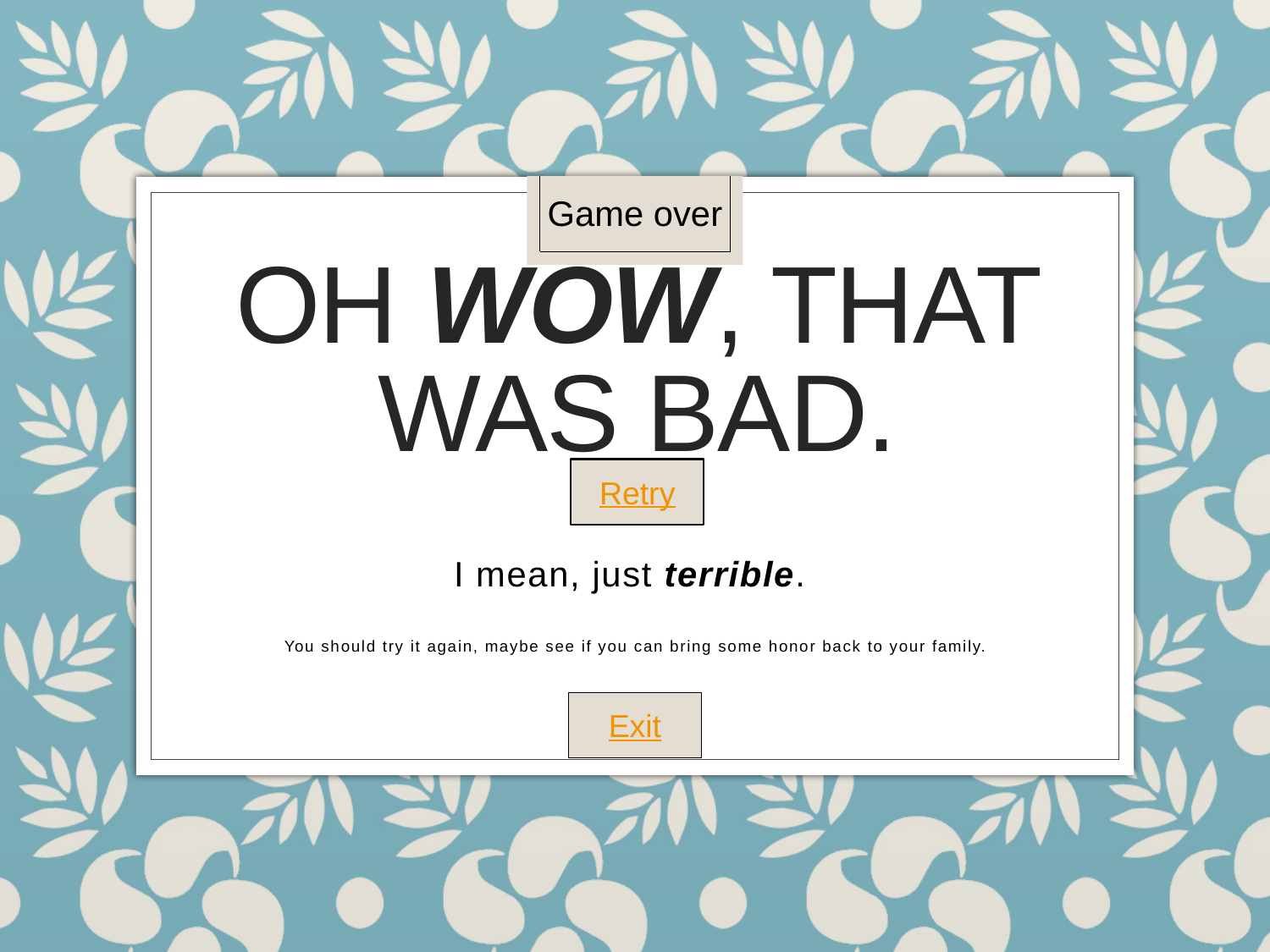

Game over
# Oh wow, that was bad.
Retry
I mean, just terrible.

You should try it again, maybe see if you can bring some honor back to your family.
Exit